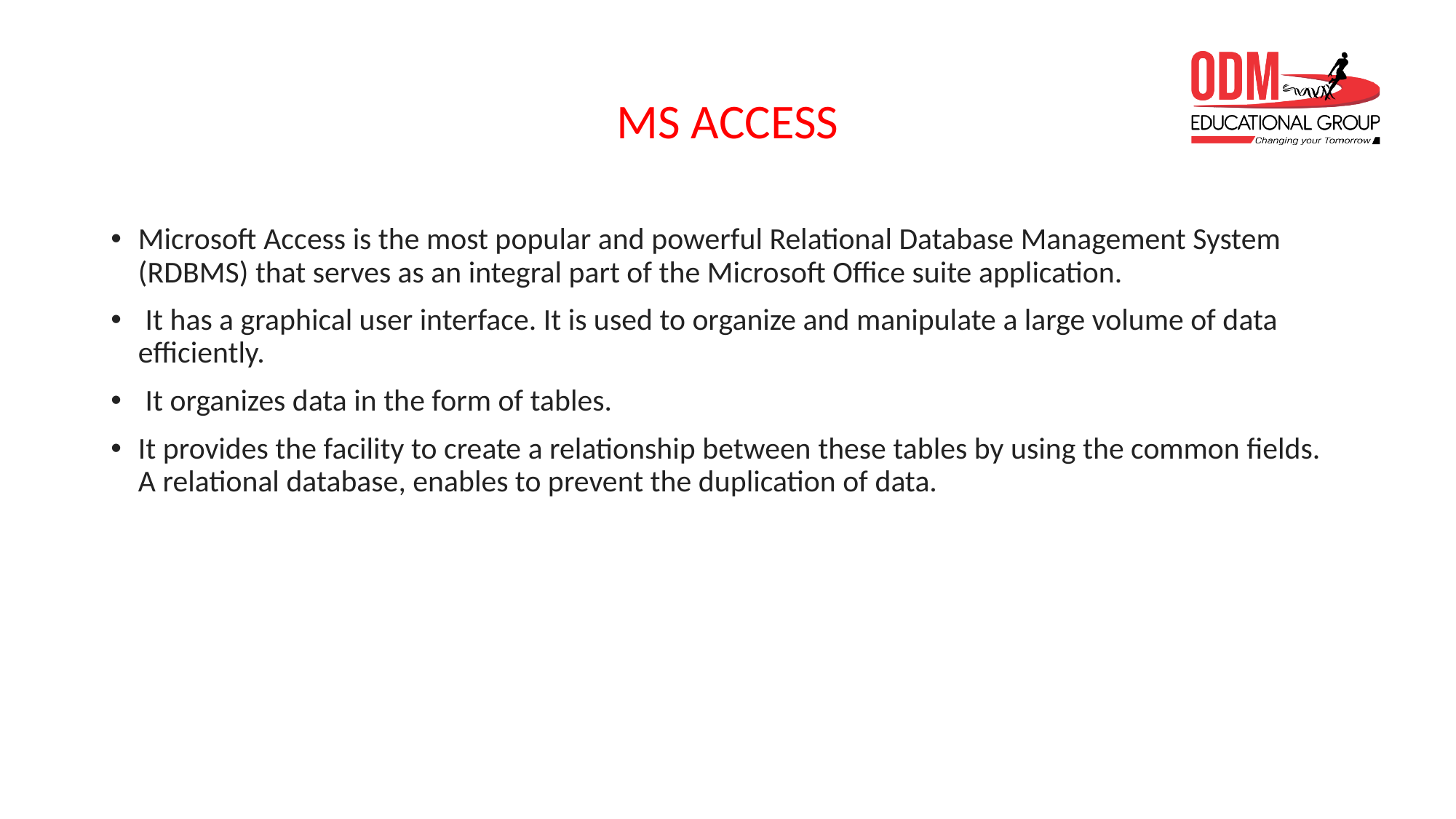

# MS ACCESS

Microsoft Access is the most popular and powerful Relational Database Management System (RDBMS) that serves as an integral part of the Microsoft Office suite application.
 It has a graphical user interface. It is used to organize and manipulate a large volume of data efficiently.
 It organizes data in the form of tables.
It provides the facility to create a relationship between these tables by using the common fields. A relational database, enables to prevent the duplication of data.